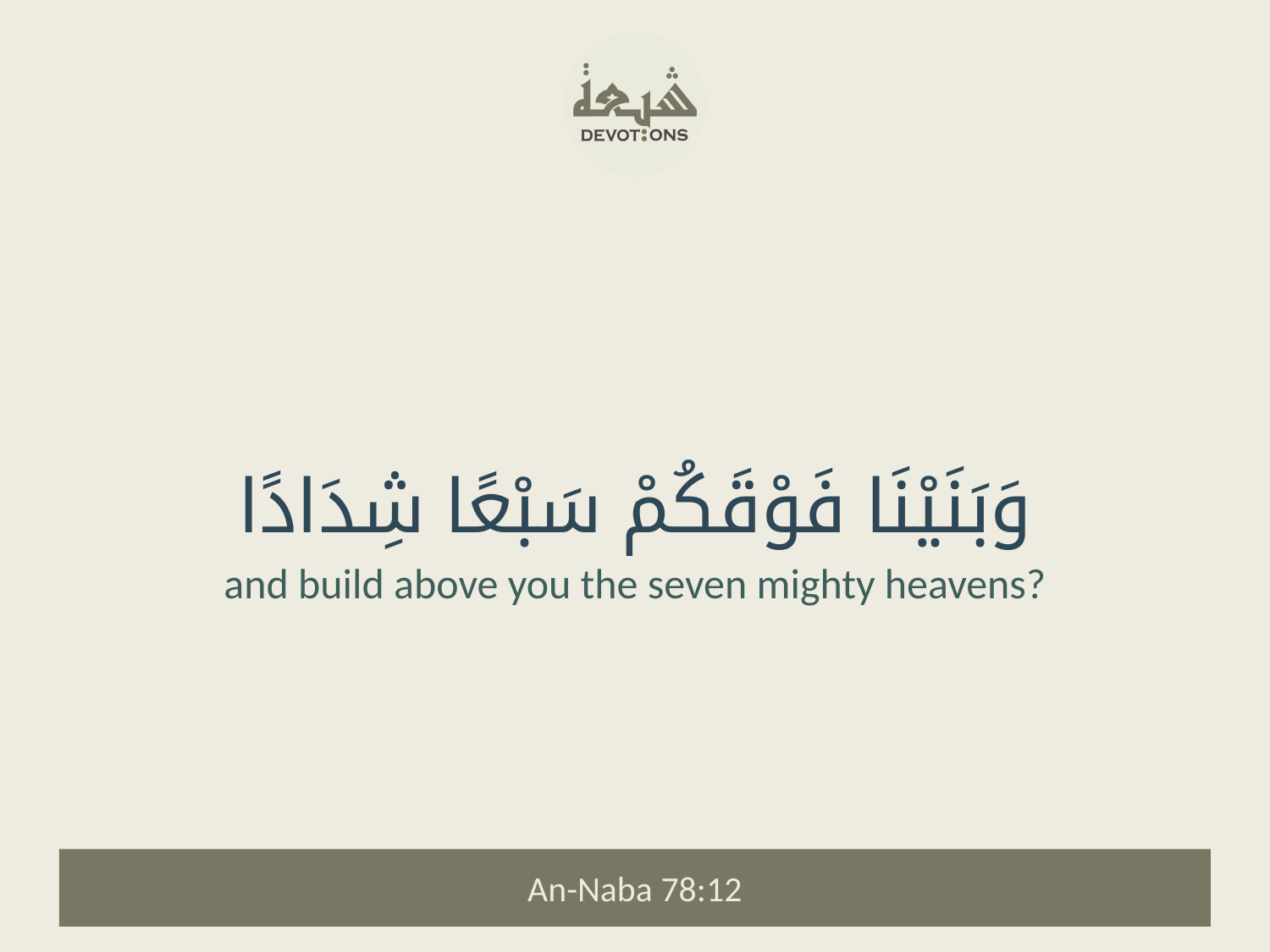

وَبَنَيْنَا فَوْقَكُمْ سَبْعًا شِدَادًا
and build above you the seven mighty heavens?
An-Naba 78:12